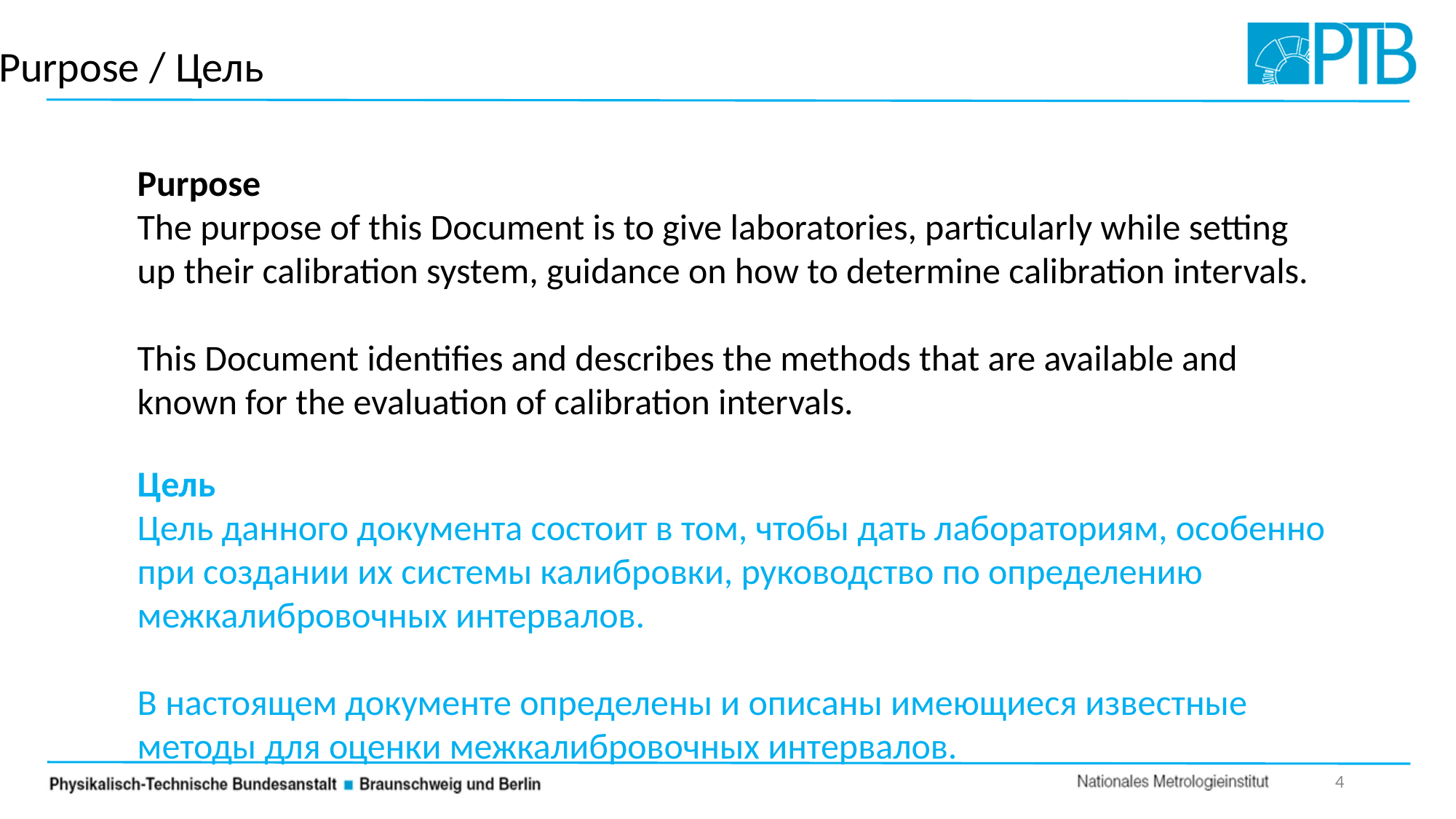

Purpose / Цель
Purpose
The purpose of this Document is to give laboratories, particularly while setting up their calibration system, guidance on how to determine calibration intervals.
This Document identifies and describes the methods that are available and known for the evaluation of calibration intervals.
Цель
Цель данного документа состоит в том, чтобы дать лабораториям, особенно при создании их системы калибровки, руководство по определению межкалибровочных интервалов.
В настоящем документе определены и описаны имеющиеся известные методы для оценки межкалибровочных интервалов.
4